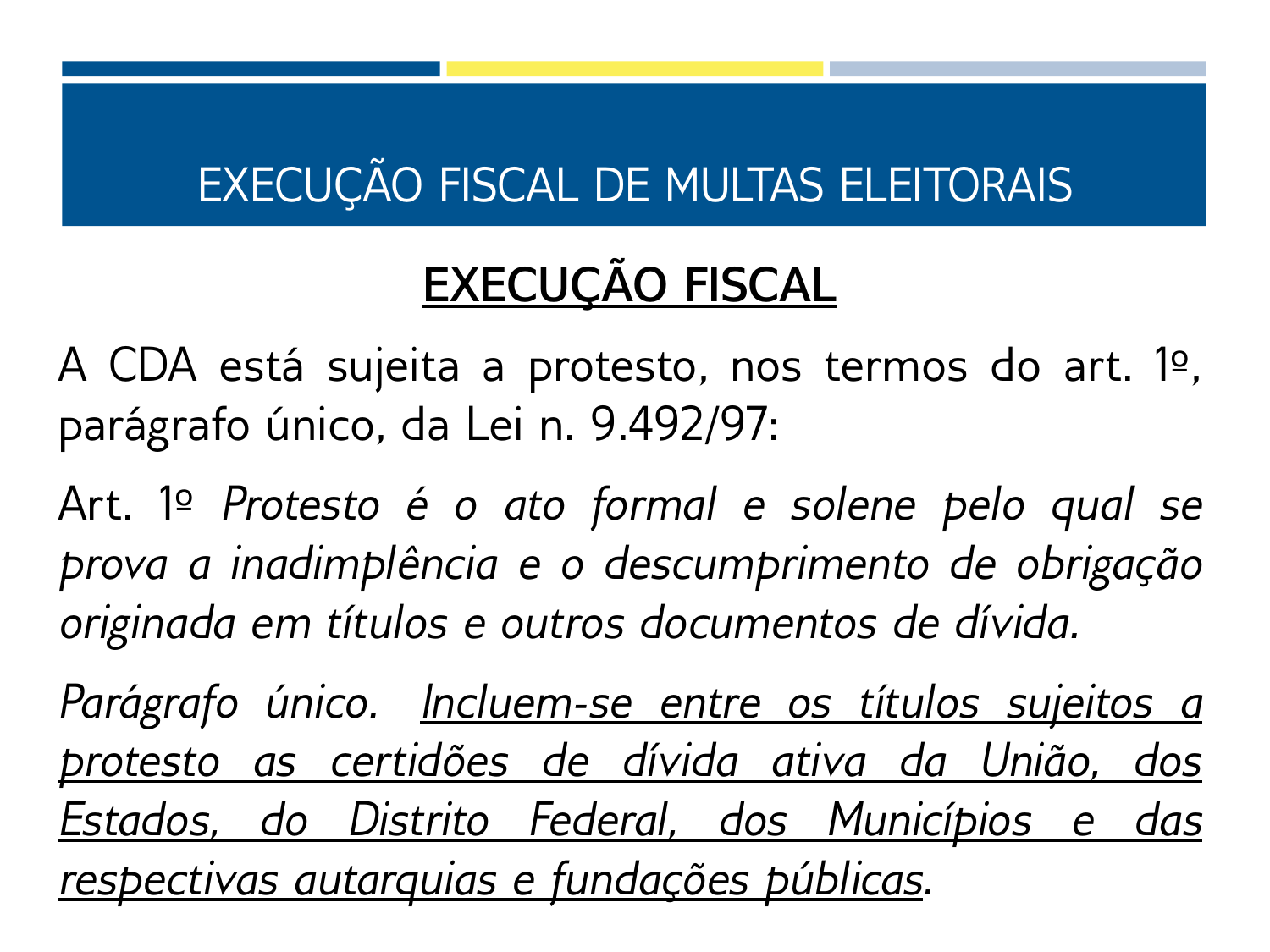

# EXECUÇÃO FISCAL DE MULTAS ELEITORAIS
EXECUÇÃO FISCAL
A CDA está sujeita a protesto, nos termos do art. 1º, parágrafo único, da Lei n. 9.492/97:
Art. 1º Protesto é o ato formal e solene pelo qual se prova a inadimplência e o descumprimento de obrigação originada em títulos e outros documentos de dívida.
Parágrafo único.  Incluem-se entre os títulos sujeitos a protesto as certidões de dívida ativa da União, dos Estados, do Distrito Federal, dos Municípios e das respectivas autarquias e fundações públicas.